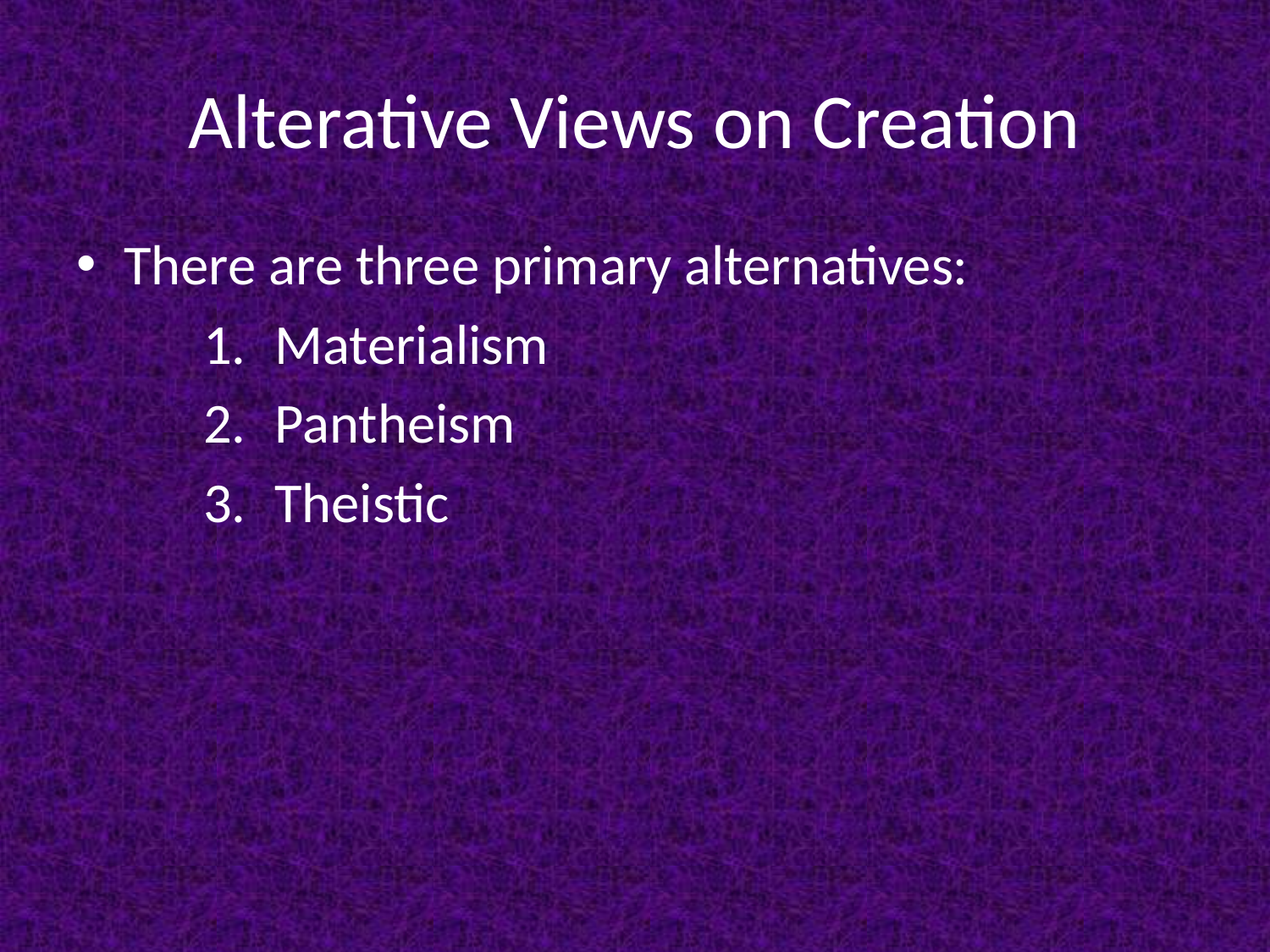

# Alterative Views on Creation
There are three primary alternatives:
Materialism
Pantheism
Theistic